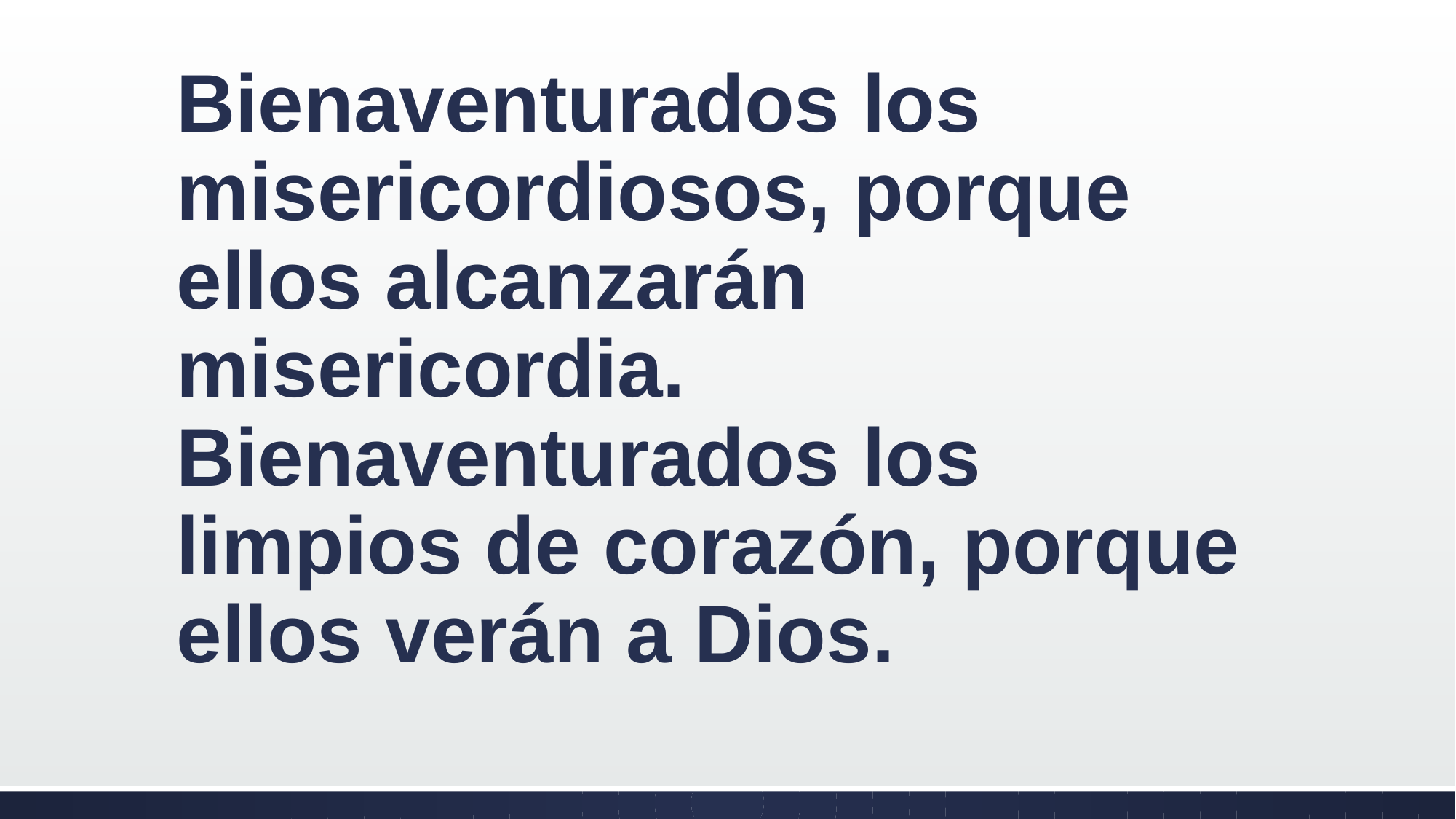

#
Bienaventurados los misericordiosos, porque ellos alcanzarán misericordia. Bienaventurados los limpios de corazón, porque ellos verán a Dios.